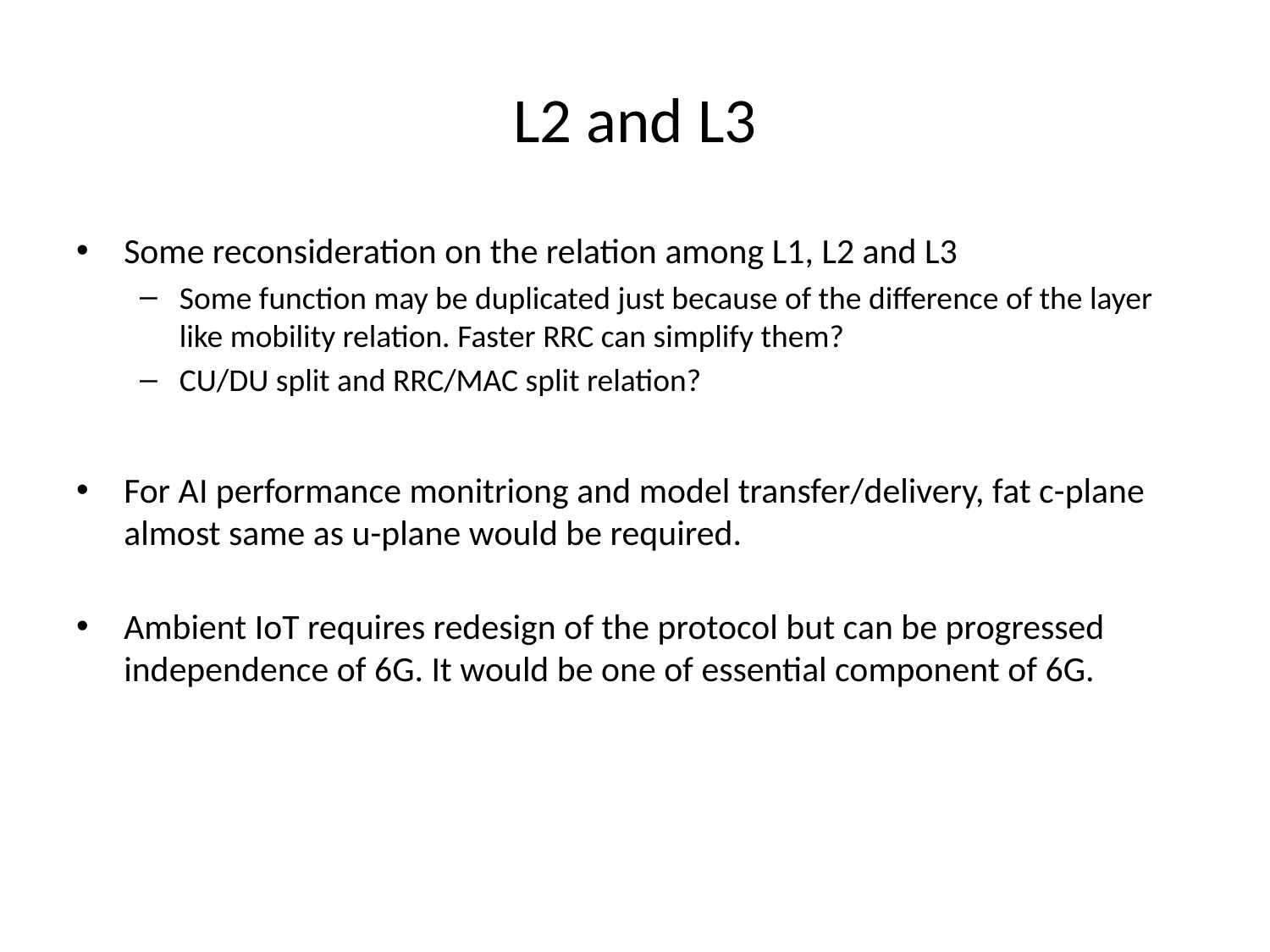

# L2 and L3
Some reconsideration on the relation among L1, L2 and L3
Some function may be duplicated just because of the difference of the layer like mobility relation. Faster RRC can simplify them?
CU/DU split and RRC/MAC split relation?

For AI performance monitriong and model transfer/delivery, fat c-plane almost same as u-plane would be required.

Ambient IoT requires redesign of the protocol but can be progressed independence of 6G. It would be one of essential component of 6G.